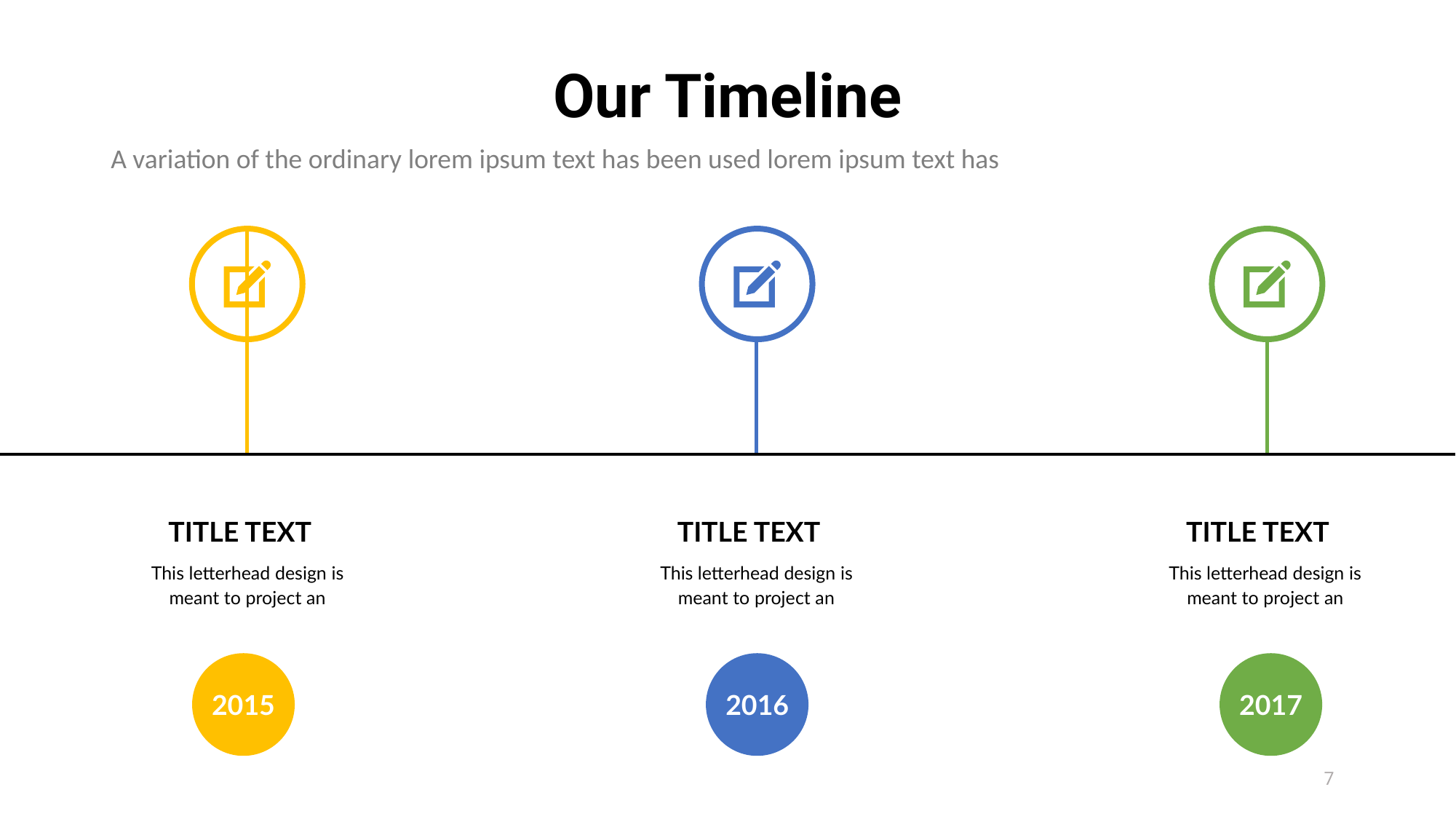

Our Timeline
A variation of the ordinary lorem ipsum text has been used lorem ipsum text has

TITLE TEXT
This letterhead design is meant to project an
TITLE TEXT
This letterhead design is meant to project an
TITLE TEXT
This letterhead design is meant to project an

2015
2016
2017
7